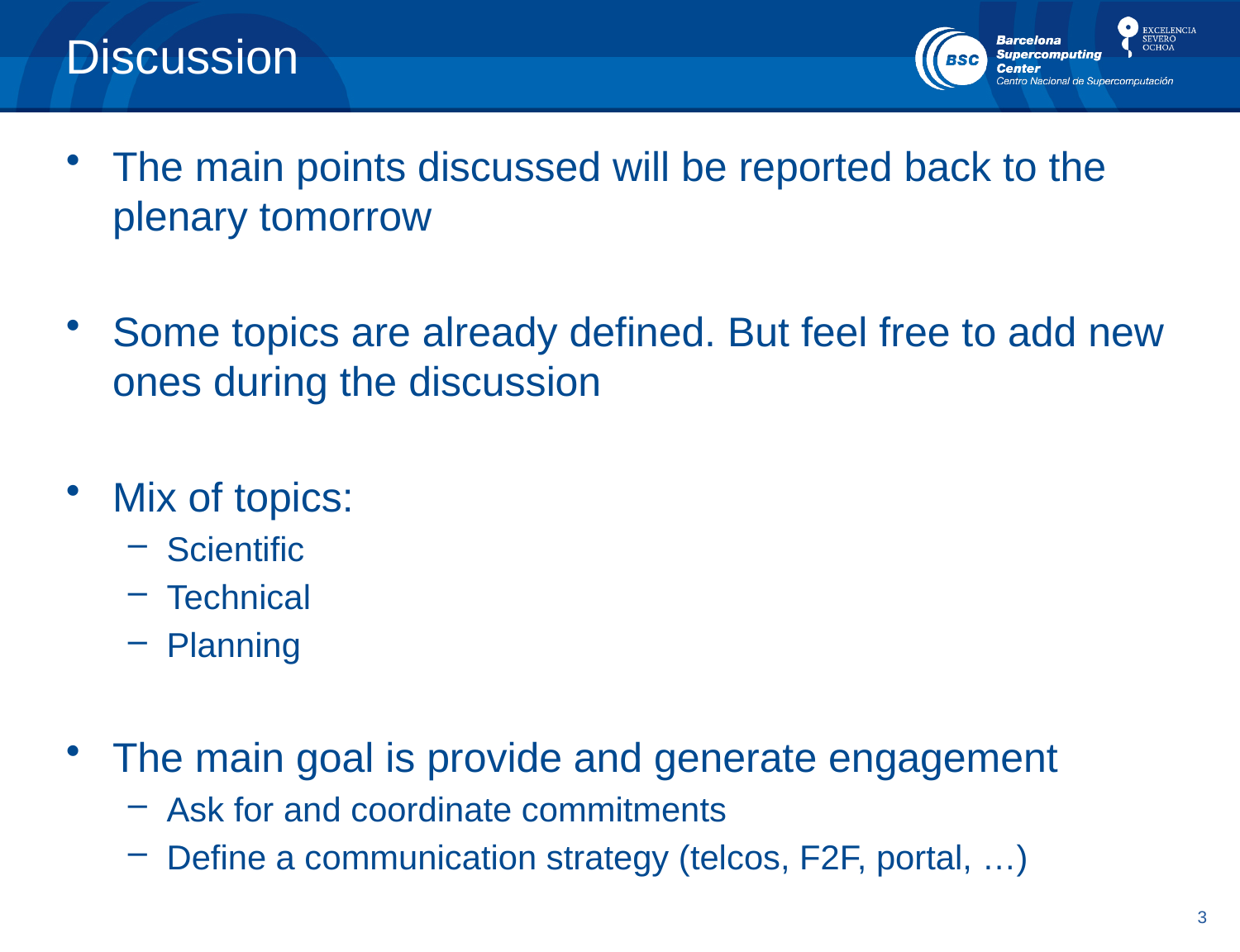

# Discussion
The main points discussed will be reported back to the plenary tomorrow

Some topics are already defined. But feel free to add new ones during the discussion

Mix of topics:
Scientific
Technical
Planning

The main goal is provide and generate engagement
Ask for and coordinate commitments
Define a communication strategy (telcos, F2F, portal, …)